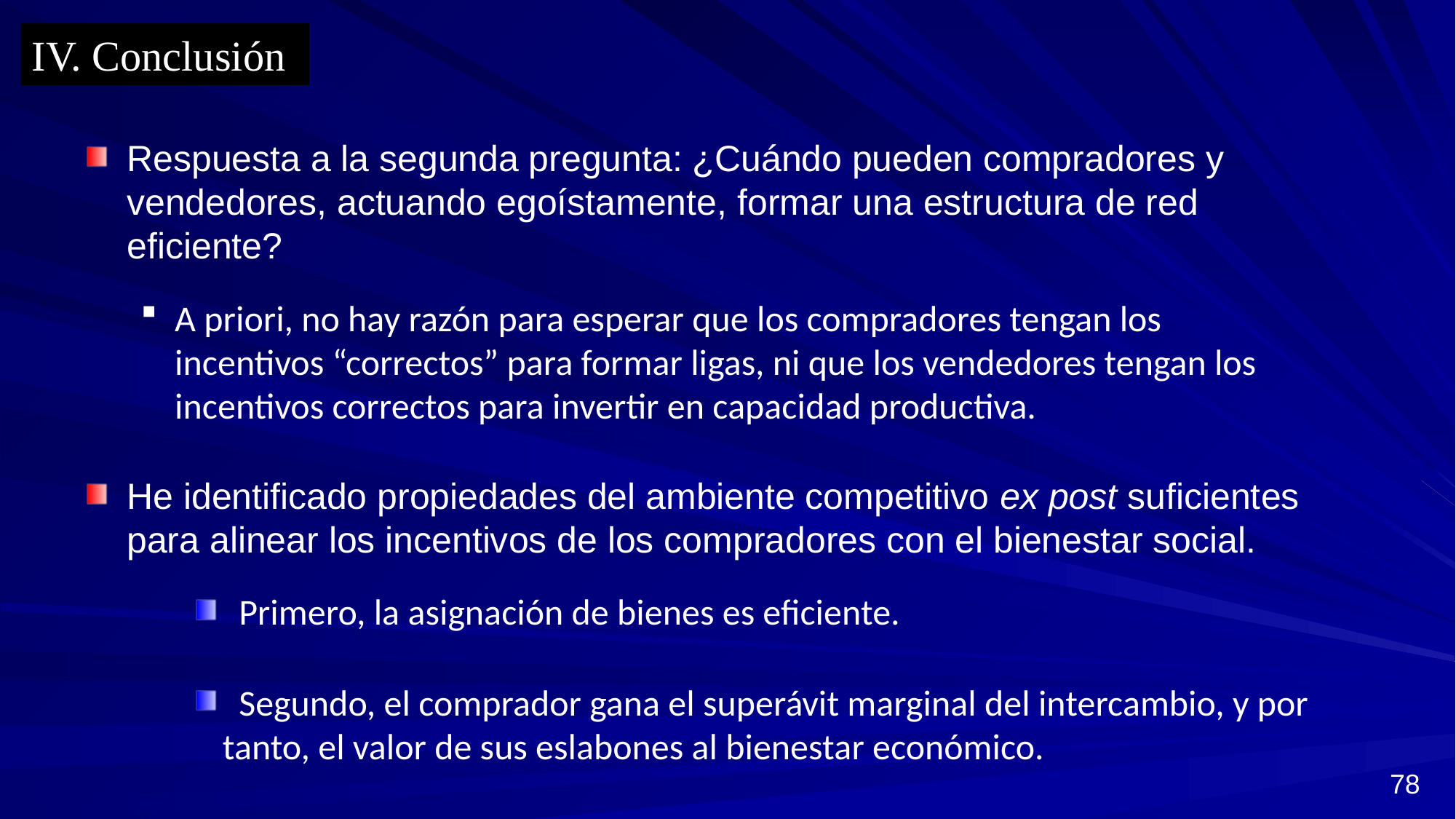

IV. Conclusión
Respuesta a la segunda pregunta: ¿Cuándo pueden compradores y vendedores, actuando egoístamente, formar una estructura de red eficiente?

A priori, no hay razón para esperar que los compradores tengan los incentivos “correctos” para formar ligas, ni que los vendedores tengan los incentivos correctos para invertir en capacidad productiva.

He identificado propiedades del ambiente competitivo ex post suficientes para alinear los incentivos de los compradores con el bienestar social.

  Primero, la asignación de bienes es eficiente.

  Segundo, el comprador gana el superávit marginal del intercambio, y por tanto, el valor de sus eslabones al bienestar económico.
78